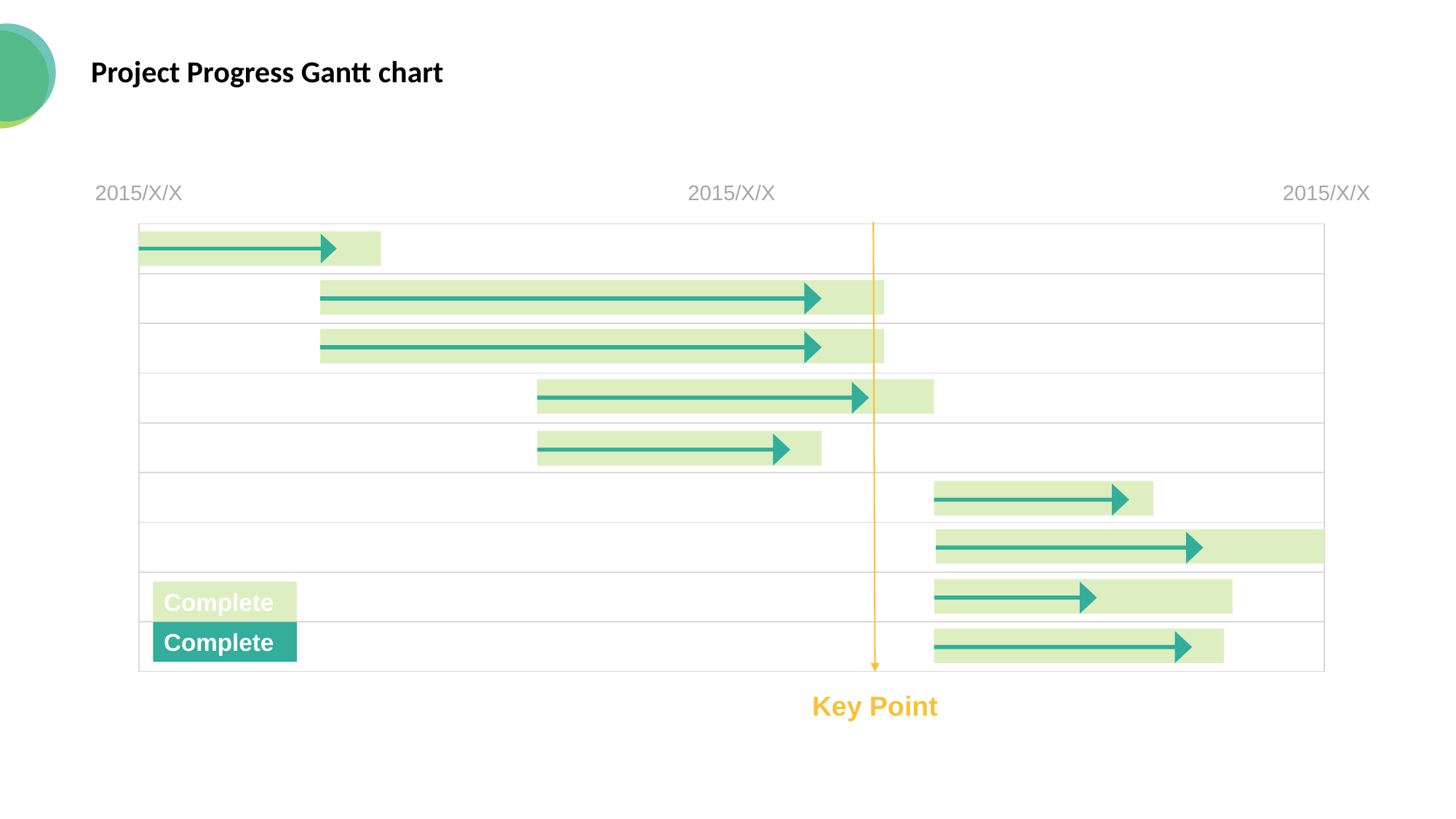

Project Progress Gantt chart
2015/X/X
2015/X/X
2015/X/X
|  |
| --- |
|  |
|  |
|  |
|  |
|  |
|  |
|  |
|  |

Complete
Complete

Key Point